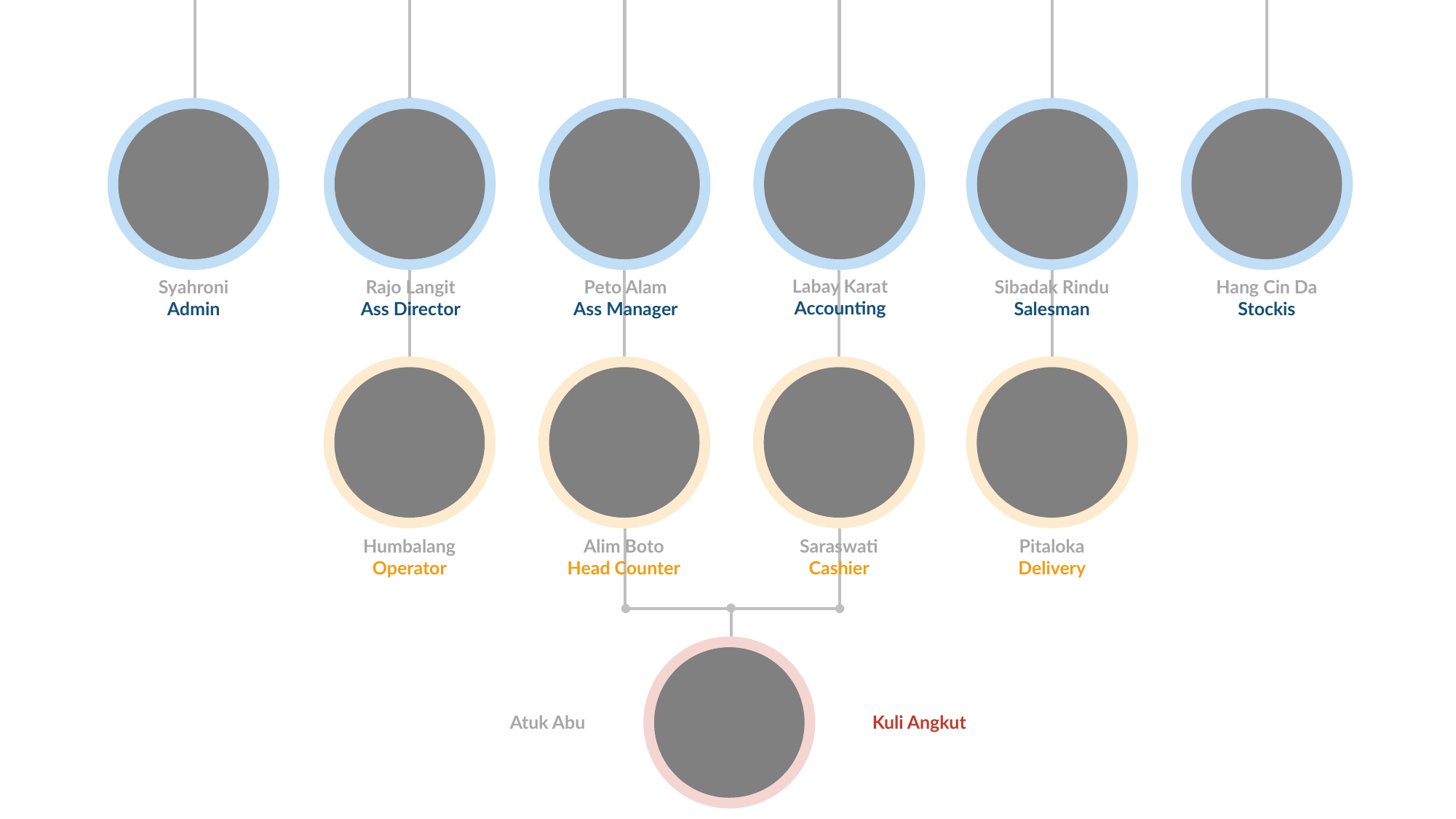

Labay Karat
Accounting
Peto Alam
Ass Manager
Syahroni
Admin
Rajo Langit
Ass Director
Sibadak Rindu
Salesman
Hang Cin Da
Stockis

Saraswati
Cashier
Pitaloka
Delivery
Humbalang
Operator
Alim Boto
Head Counter

Atuk Abu			        Kuli Angkut